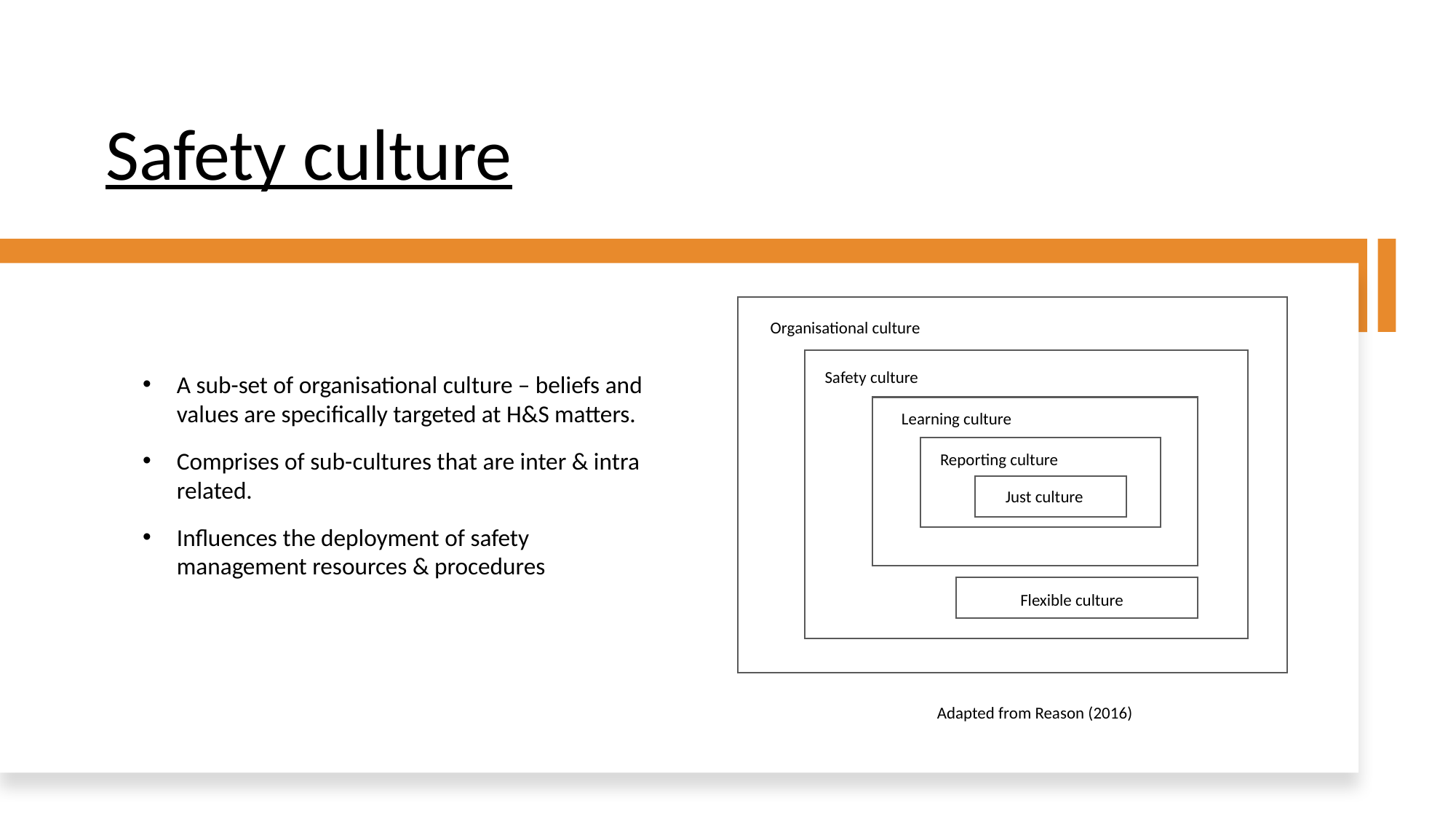

Safety culture

Organisational culture
A sub-set of organisational culture – beliefs and values are specifically targeted at H&S matters.
Comprises of sub-cultures that are inter & intra related.
Influences the deployment of safety management resources & procedures

Safety culture

Learning culture

Reporting culture

Just culture

Flexible culture
Adapted from Reason (2016)